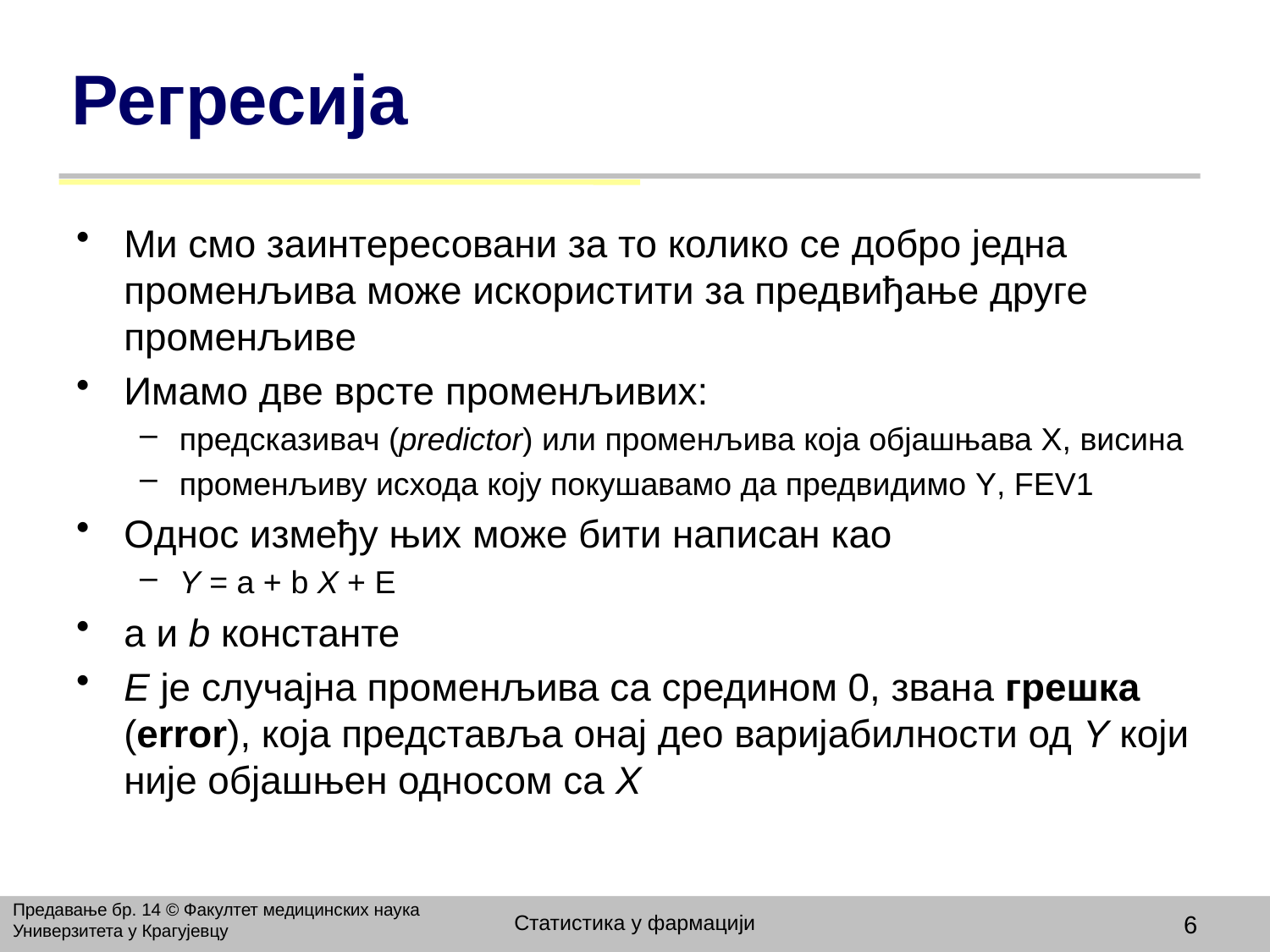

# Регресија
Ми смо заинтересовани за то колико се добро једна променљива може искористити за предвиђање друге променљиве
Имамо две врсте променљивих:
предсказивач (predictor) или променљива која објашњава X, висина
променљиву исхода коју покушавамо да предвидимо Y, FEV1
Oднос између њих може бити написан као
Y = а + b X + E
а и b константе
Е је случајна променљива са средином 0, звана грешка (error), која представља онај део варијабилности од Y који није објашњен односом са X
Предавање бр. 14 © Факултет медицинских наука Универзитета у Крагујевцу
Статистика у фармацији
6